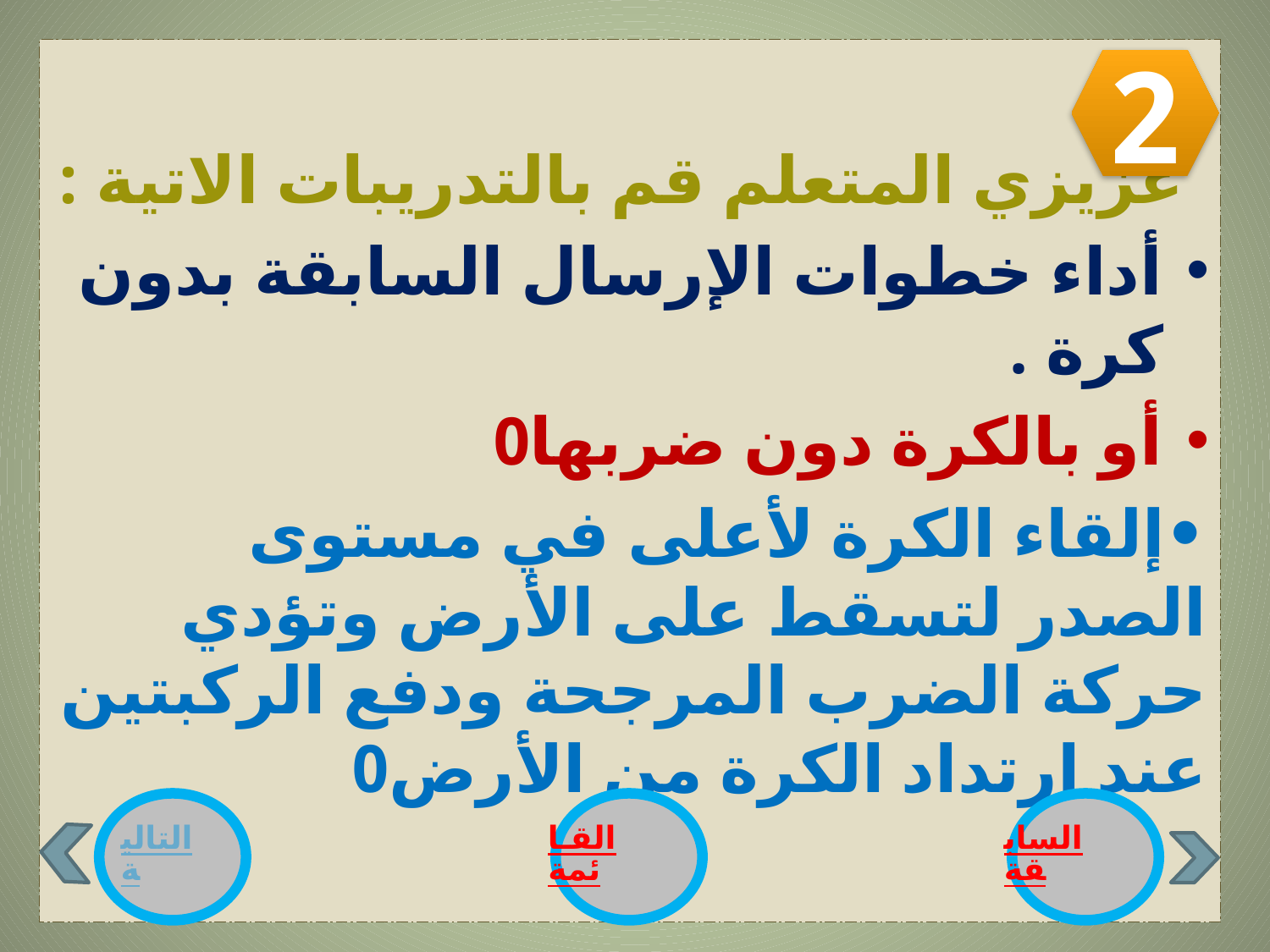

عزيزي المتعلم قم بالتدريبات الاتية :
أداء خطوات الإرسال السابقة بدون كرة .
أو بالكرة دون ضربها0
•إلقاء الكرة لأعلى في مستوى الصدر لتسقط على الأرض وتؤدي حركة الضرب المرجحة ودفع الركبتين عند ارتداد الكرة من الأرض0

2
التالية
القـائمة
السابقة